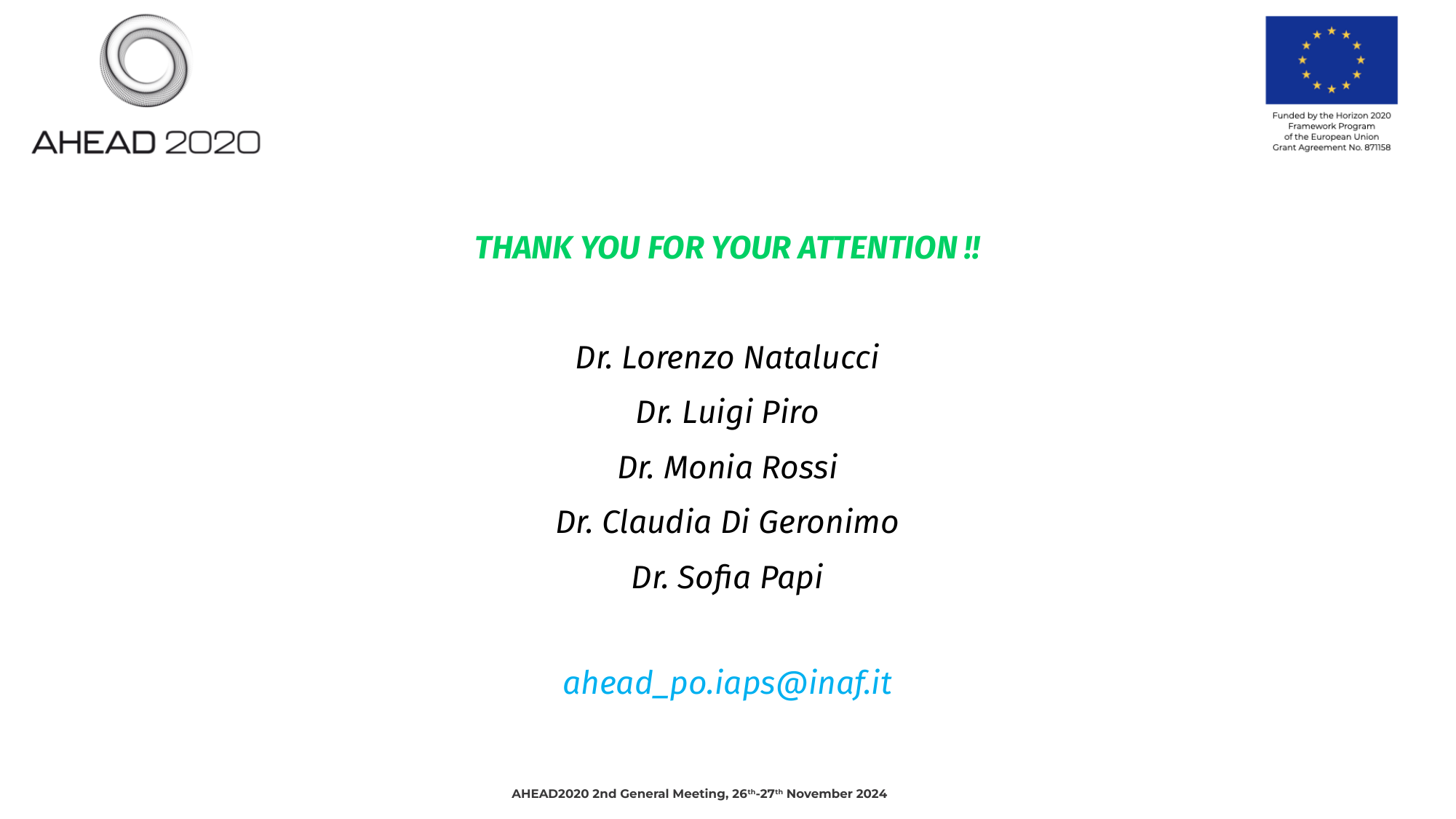

THANK YOU FOR YOUR ATTENTION !!

Dr. Lorenzo Natalucci
Dr. Luigi Piro
Dr. Monia Rossi
Dr. Claudia Di Geronimo
Dr. Sofia Papi

ahead_po.iaps@inaf.it
AHEAD2020 2nd General Meeting, 26th-27th November 2024